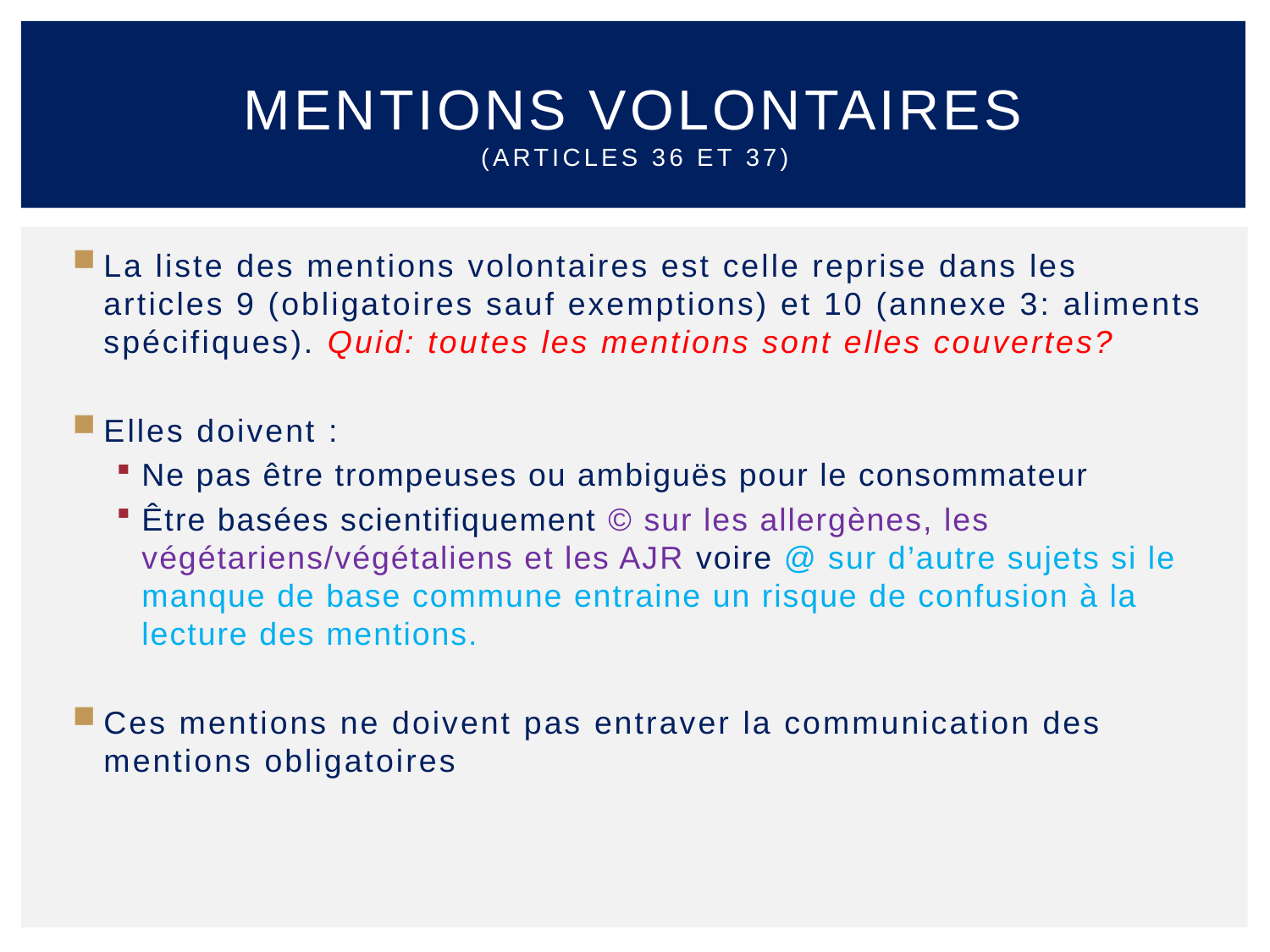

# Mentions volontaires (articles 36 et 37)
La liste des mentions volontaires est celle reprise dans les articles 9 (obligatoires sauf exemptions) et 10 (annexe 3: aliments spécifiques). Quid: toutes les mentions sont elles couvertes?

Elles doivent :
Ne pas être trompeuses ou ambiguës pour le consommateur
Être basées scientifiquement © sur les allergènes, les végétariens/végétaliens et les AJR voire @ sur d’autre sujets si le manque de base commune entraine un risque de confusion à la lecture des mentions.

Ces mentions ne doivent pas entraver la communication des mentions obligatoires